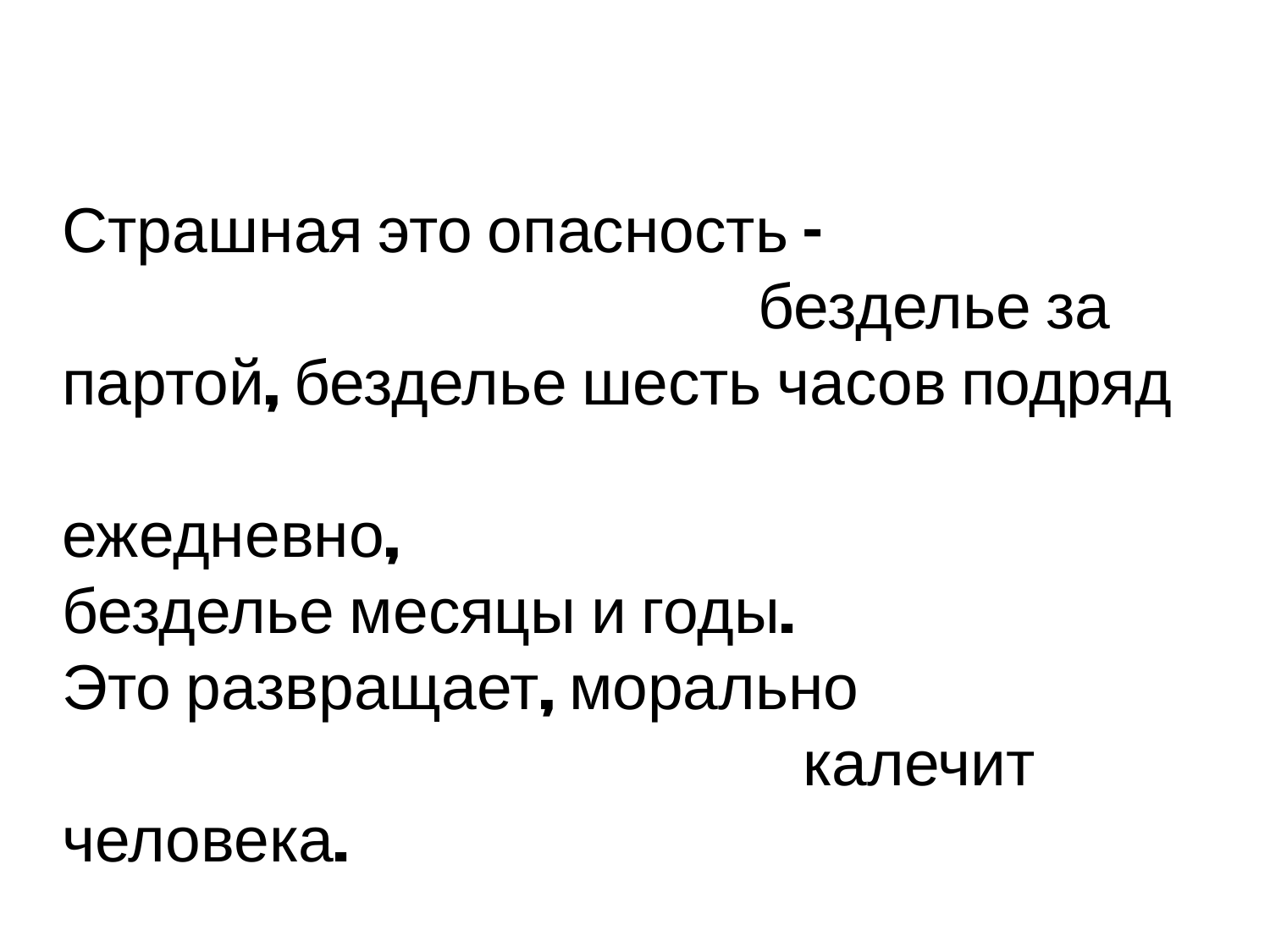

Страшная это опасность -
                                               безделье за партой, безделье шесть часов подряд
                                                                    ежедневно,
безделье месяцы и годы.
Это развращает, морально
                                                  калечит человека.